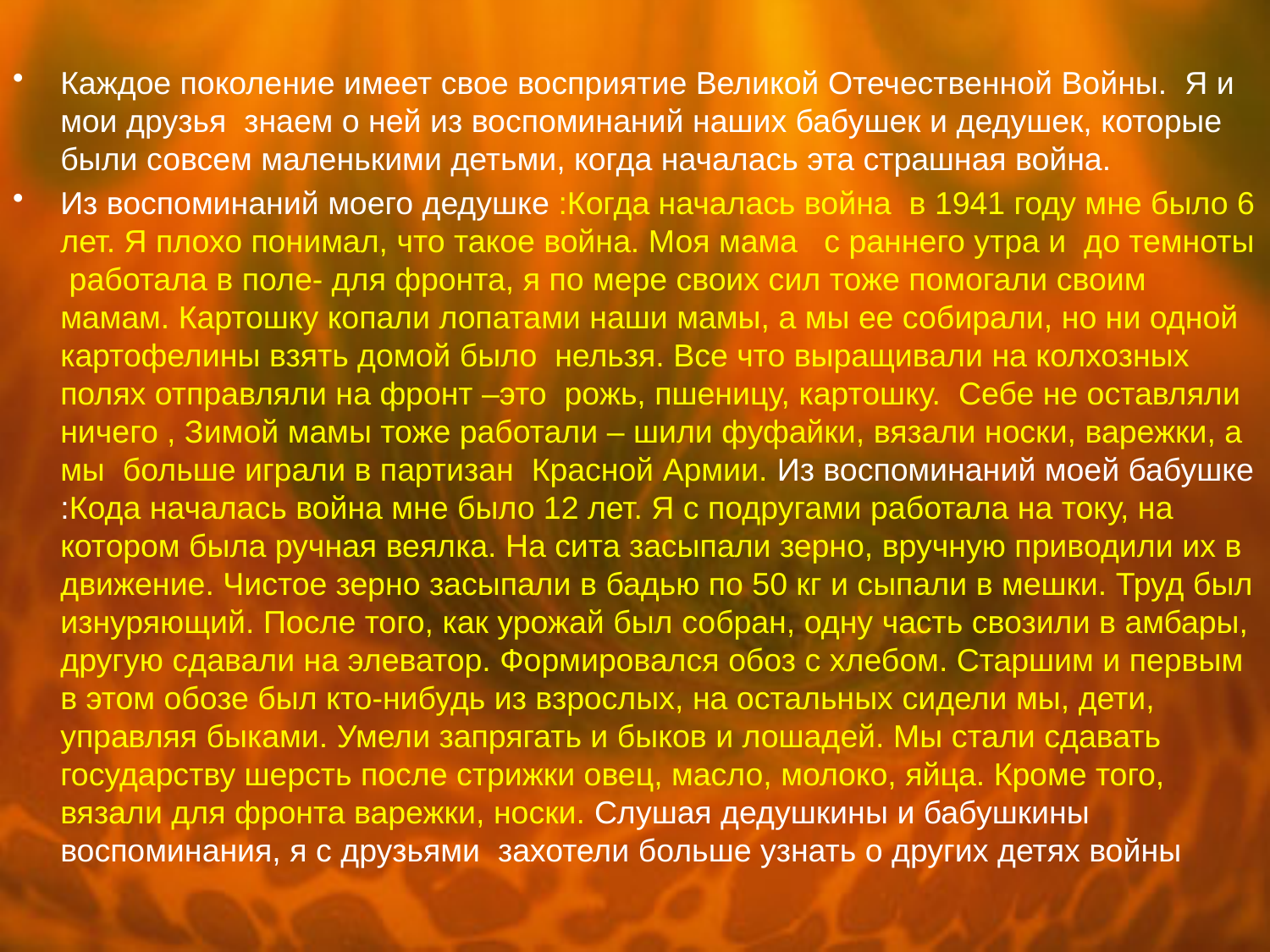

#
Каждое поколение имеет свое восприятие Великой Отечественной Войны.  Я и мои друзья  знаем о ней из воспоминаний наших бабушек и дедушек, которые были совсем маленькими детьми, когда началась эта страшная война.
Из воспоминаний моего дедушке :Когда началась война  в 1941 году мне было 6 лет. Я плохо понимал, что такое война. Моя мама   с раннего утра и  до темноты  работала в поле- для фронта, я по мере своих сил тоже помогали своим мамам. Картошку копали лопатами наши мамы, а мы ее собирали, но ни одной картофелины взять домой было  нельзя. Все что выращивали на колхозных полях отправляли на фронт –это  рожь, пшеницу, картошку.  Себе не оставляли ничего , Зимой мамы тоже работали – шили фуфайки, вязали носки, варежки, а мы  больше играли в партизан  Красной Армии. Из воспоминаний моей бабушке :Кода началась война мне было 12 лет. Я с подругами работала на току, на котором была ручная веялка. На сита засыпали зерно, вручную приводили их в движение. Чистое зерно засыпали в бадью по 50 кг и сыпали в мешки. Труд был изнуряющий. После того, как урожай был собран, одну часть свозили в амбары, другую сдавали на элеватор. Формировался обоз с хлебом. Старшим и первым в этом обозе был кто-нибудь из взрослых, на остальных сидели мы, дети, управляя быками. Умели запрягать и быков и лошадей. Мы стали сдавать государству шерсть после стрижки овец, масло, молоко, яйца. Кроме того, вязали для фронта варежки, носки. Слушая дедушкины и бабушкины воспоминания, я с друзьями  захотели больше узнать о других детях войны